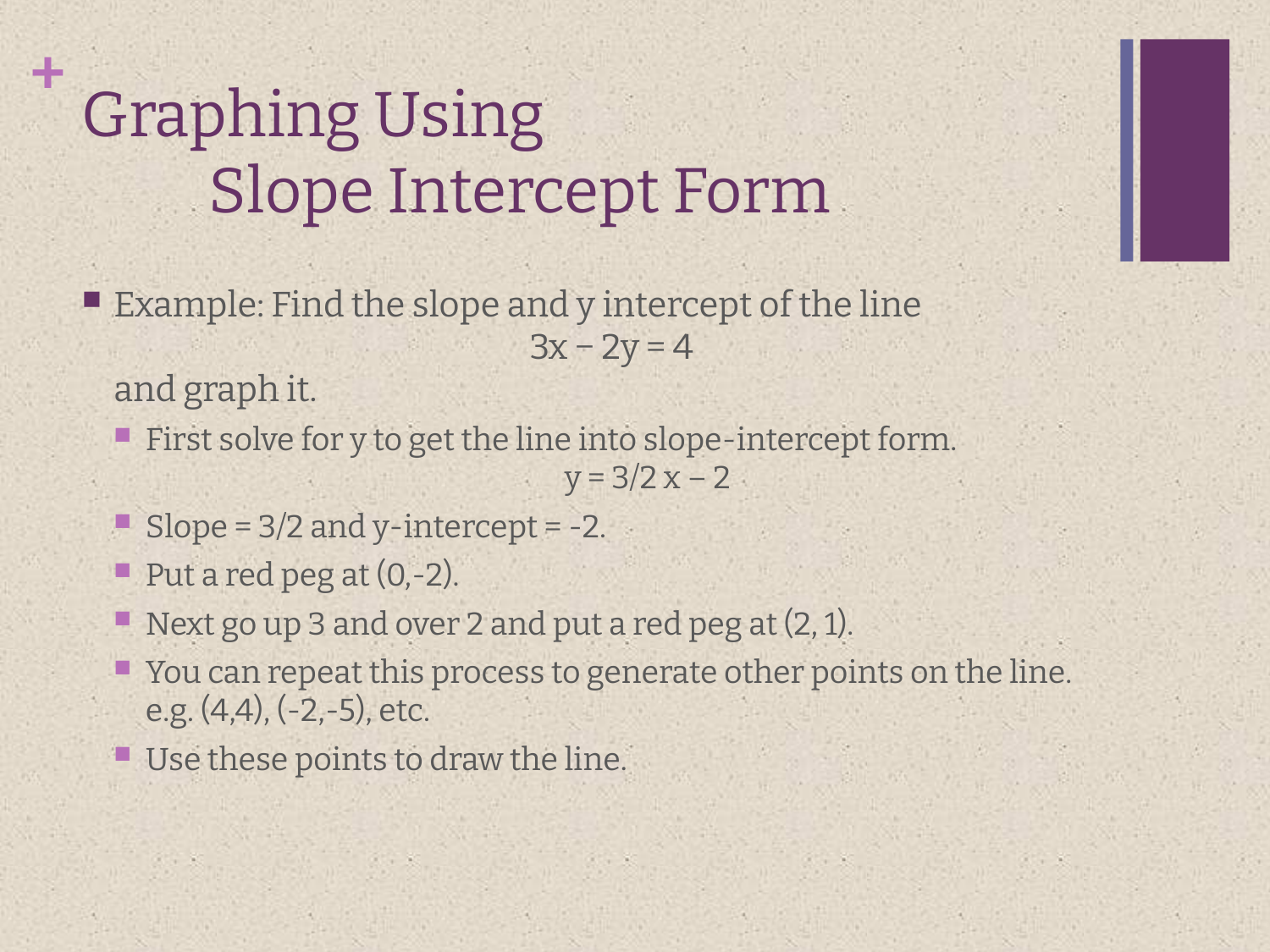

# Graphing Using Slope Intercept Form
Example: Find the slope and y intercept of the line
			     3x − 2y = 4
and graph it.
First solve for y to get the line into slope-intercept form.
			      y = 3/2 x – 2
Slope = 3/2 and y-intercept = -2.
Put a red peg at (0,-2).
Next go up 3 and over 2 and put a red peg at (2, 1).
You can repeat this process to generate other points on the line. e.g. (4,4), (-2,-5), etc.
Use these points to draw the line.